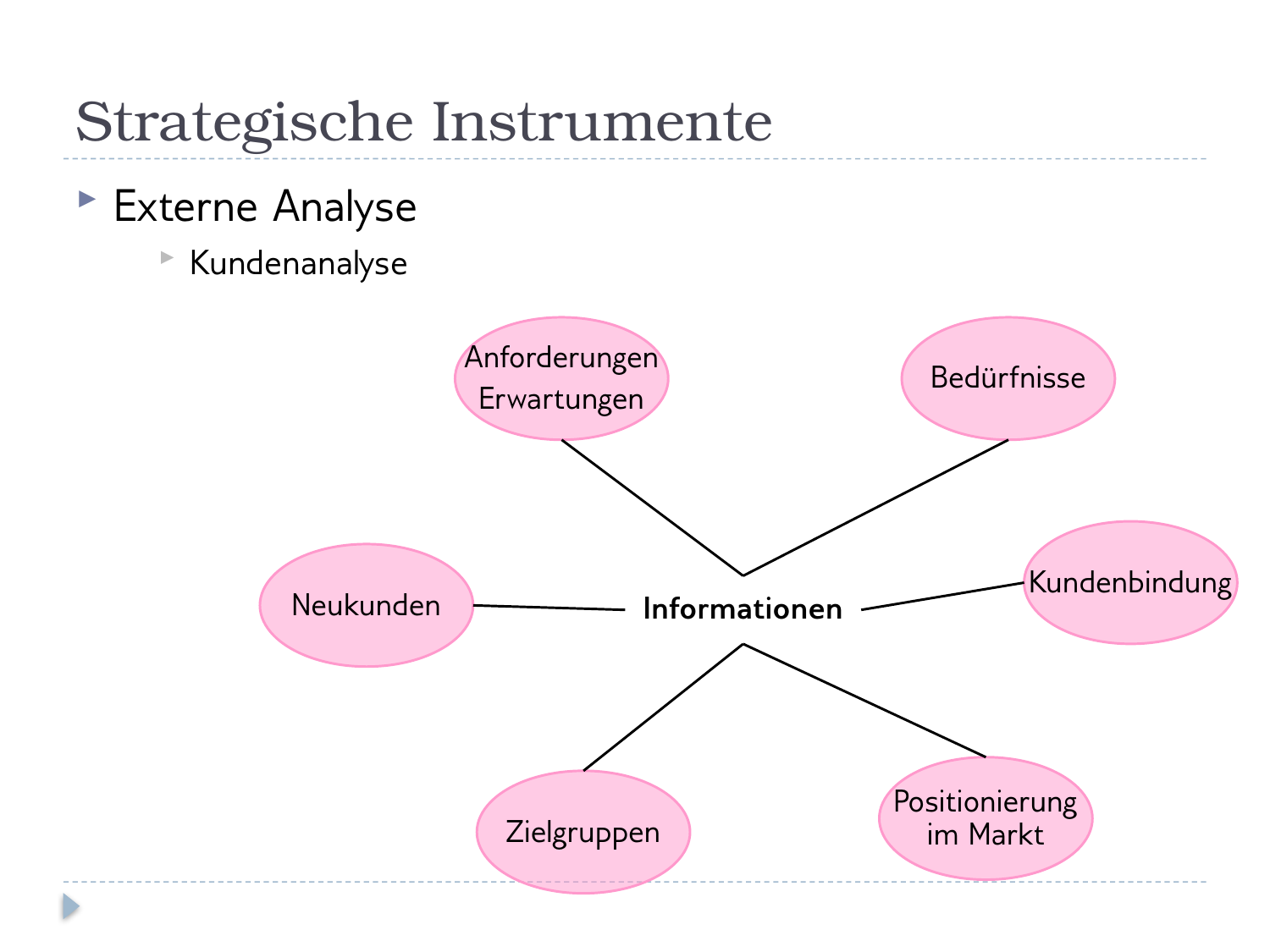

Strategische Instrumente
Externe Analyse
Kundenanalyse
Anforderungen
Erwartungen
Bedürfnisse
Kundenbindung
Neukunden
Informationen
Positionierung
im Markt
Zielgruppen